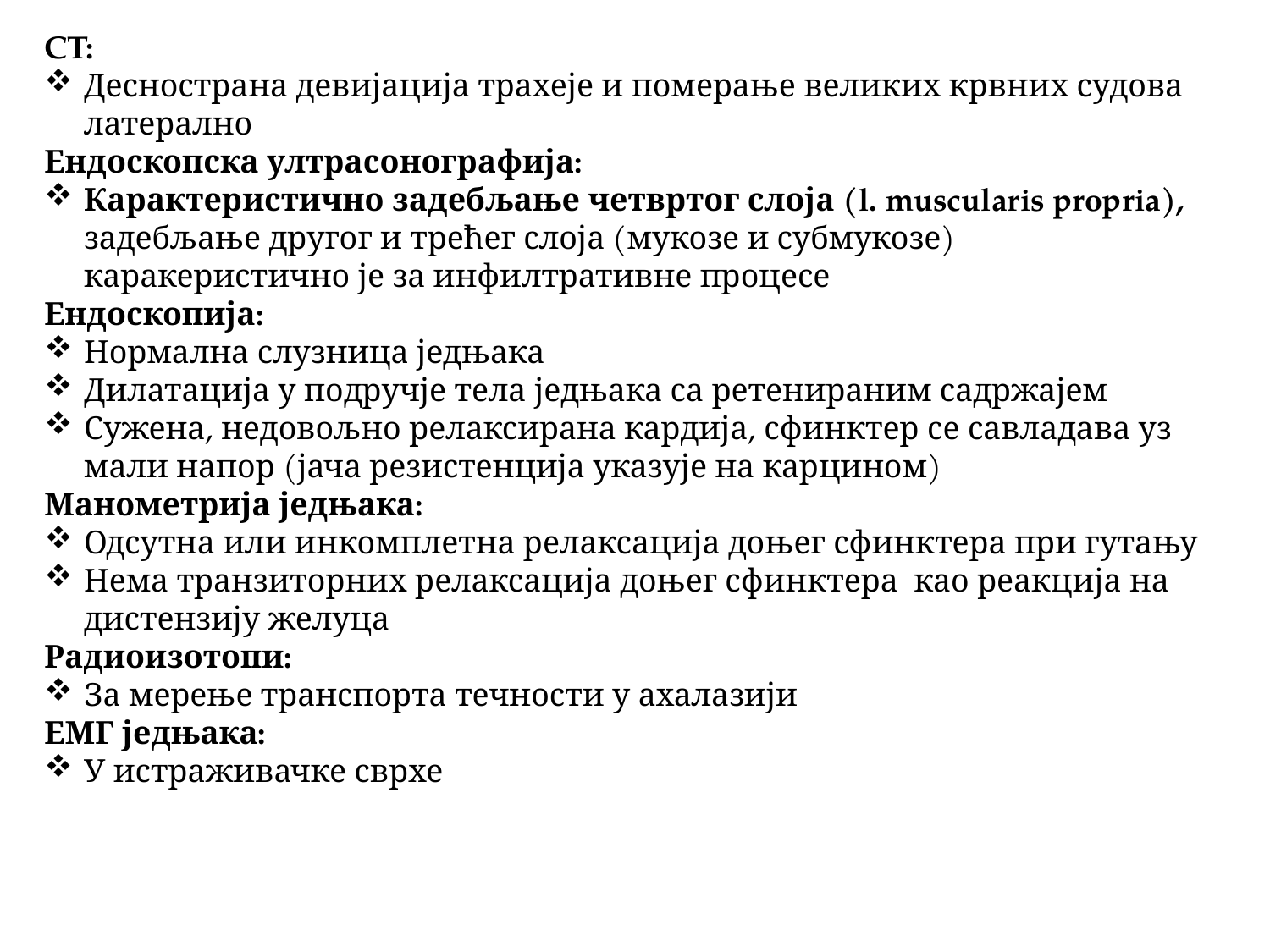

CT:
Деснострана девијација трахеје и померање великих крвних судова латерално
Ендоскопска ултрасонографија:
Карактеристично задебљање четвртог слоја (l. muscularis propria), задебљање другог и трећег слоја (мукозе и субмукозе) каракеристично је за инфилтративне процесе
Ендоскопија:
Нормална слузница једњака
Дилатација у подручје тела једњака са ретенираним садржајем
Сужена, недовољно релаксирана кардија, сфинктер се савладава уз мали напор (јача резистенција указује на карцином)
Манометрија једњака:
Одсутна или инкомплетна релаксација доњег сфинктера при гутању
Нема транзиторних релаксација доњег сфинктера  као реакција на дистензију желуца
Радиоизотопи:
За мерење транспорта течности у ахалазији
ЕМГ једњака:
У истраживачке сврхе